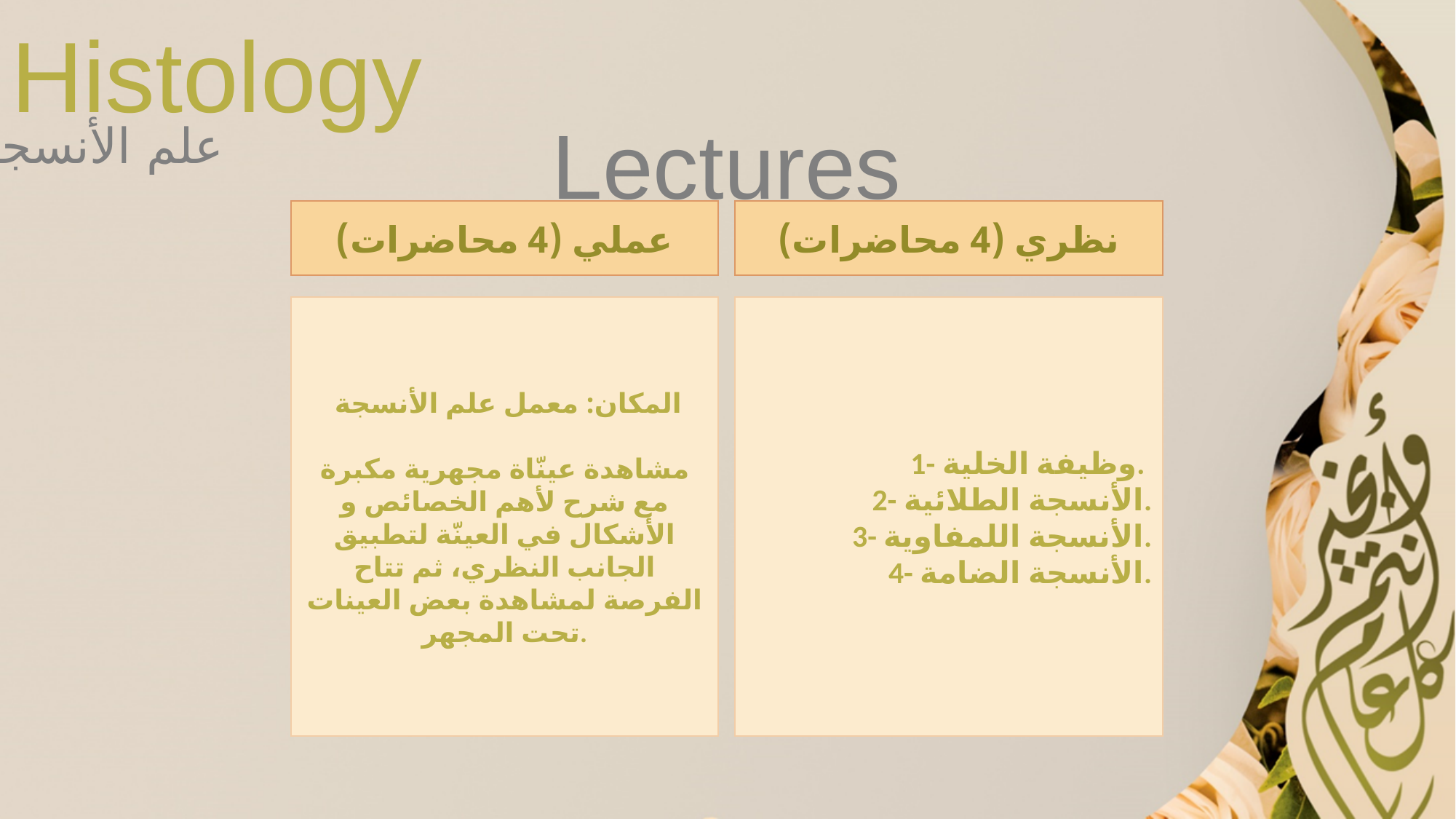

Histology
Lectures
علم الأنسجة
عملي (4 محاضرات)
نظري (4 محاضرات)
 المكان: معمل علم الأنسجة

مشاهدة عينّاة مجهرية مكبرة مع شرح لأهم الخصائص و الأشكال في العينّة لتطبيق الجانب النظري، ثم تتاح الفرصة لمشاهدة بعض العينات تحت المجهر.
1- وظيفة الخلية.
2- الأنسجة الطلائية.
3- الأنسجة اللمفاوية.
4- الأنسجة الضامة.